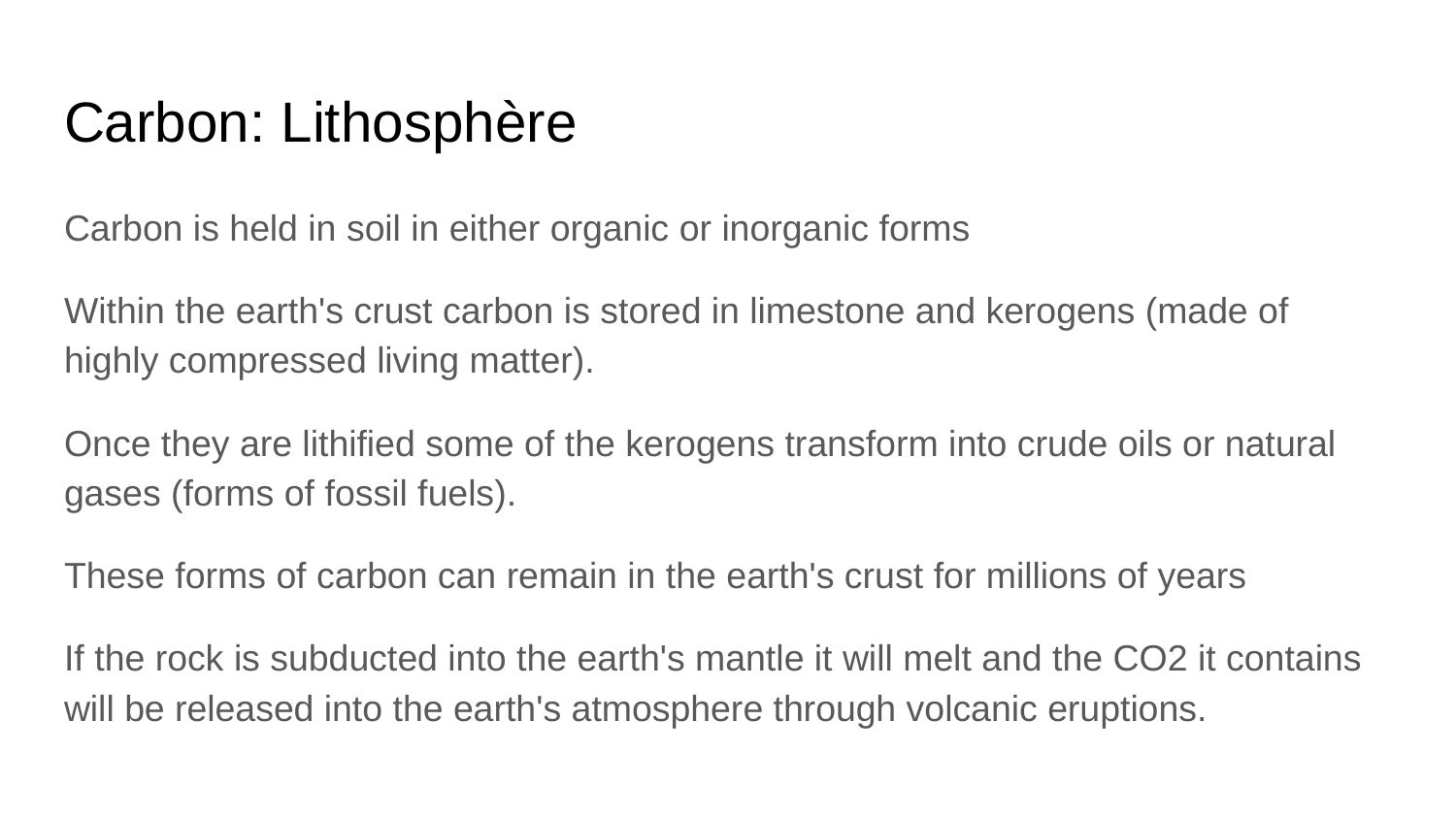

# Carbon: Lithosphère
Carbon is held in soil in either organic or inorganic forms
Within the earth's crust carbon is stored in limestone and kerogens (made of highly compressed living matter).
Once they are lithified some of the kerogens transform into crude oils or natural gases (forms of fossil fuels).
These forms of carbon can remain in the earth's crust for millions of years
If the rock is subducted into the earth's mantle it will melt and the CO2 it contains will be released into the earth's atmosphere through volcanic eruptions.